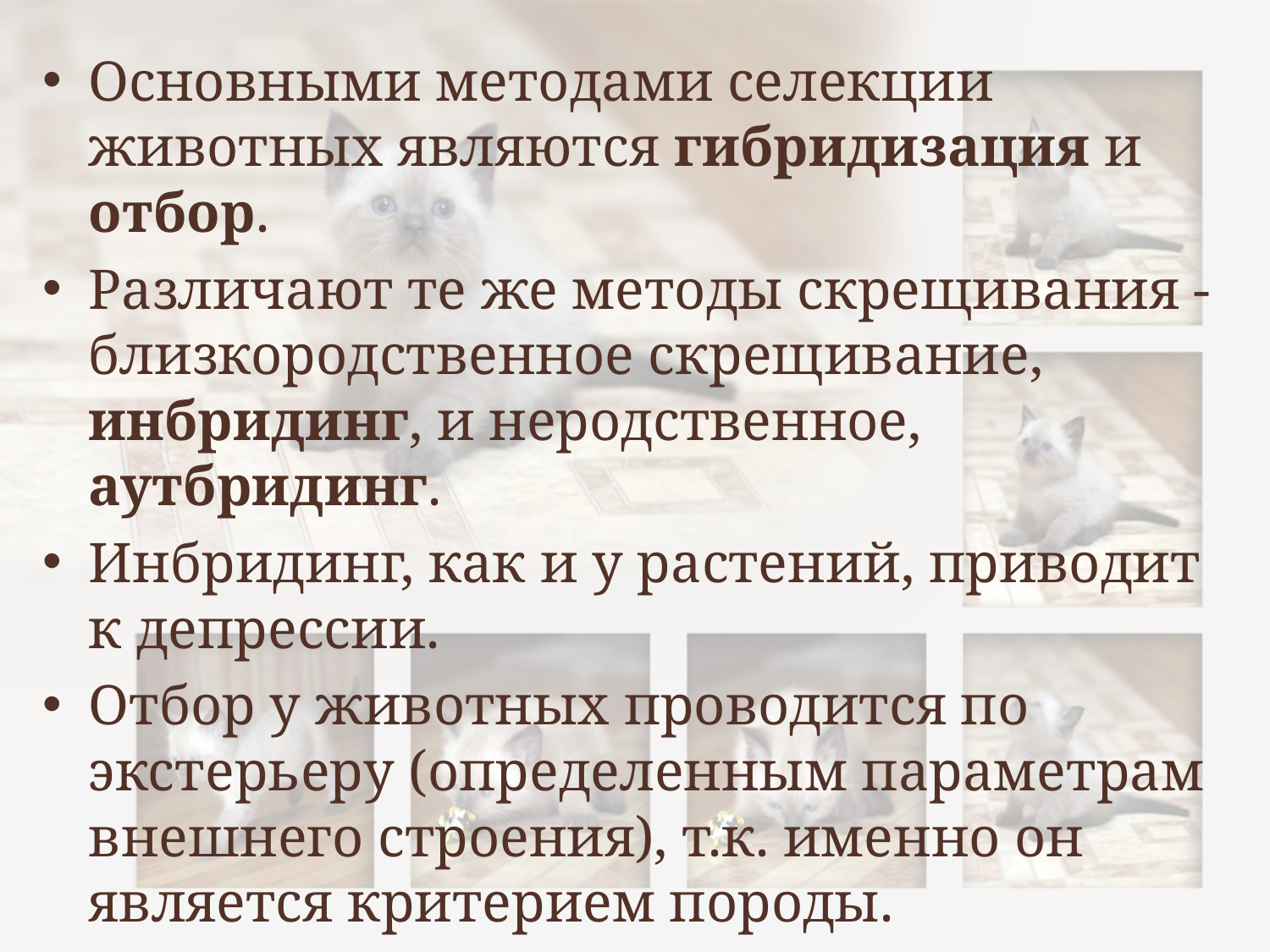

Основными методами селекции животных являются гибридизация и отбор.
Различают те же методы скрещивания - близкородственное скрещивание, инбридинг, и неродственное, аутбридинг.
Инбридинг, как и у растений, приводит к депрессии.
Отбор у животных проводится по экстерьеру (определенным параметрам внешнего строения), т.к. именно он является критерием породы.